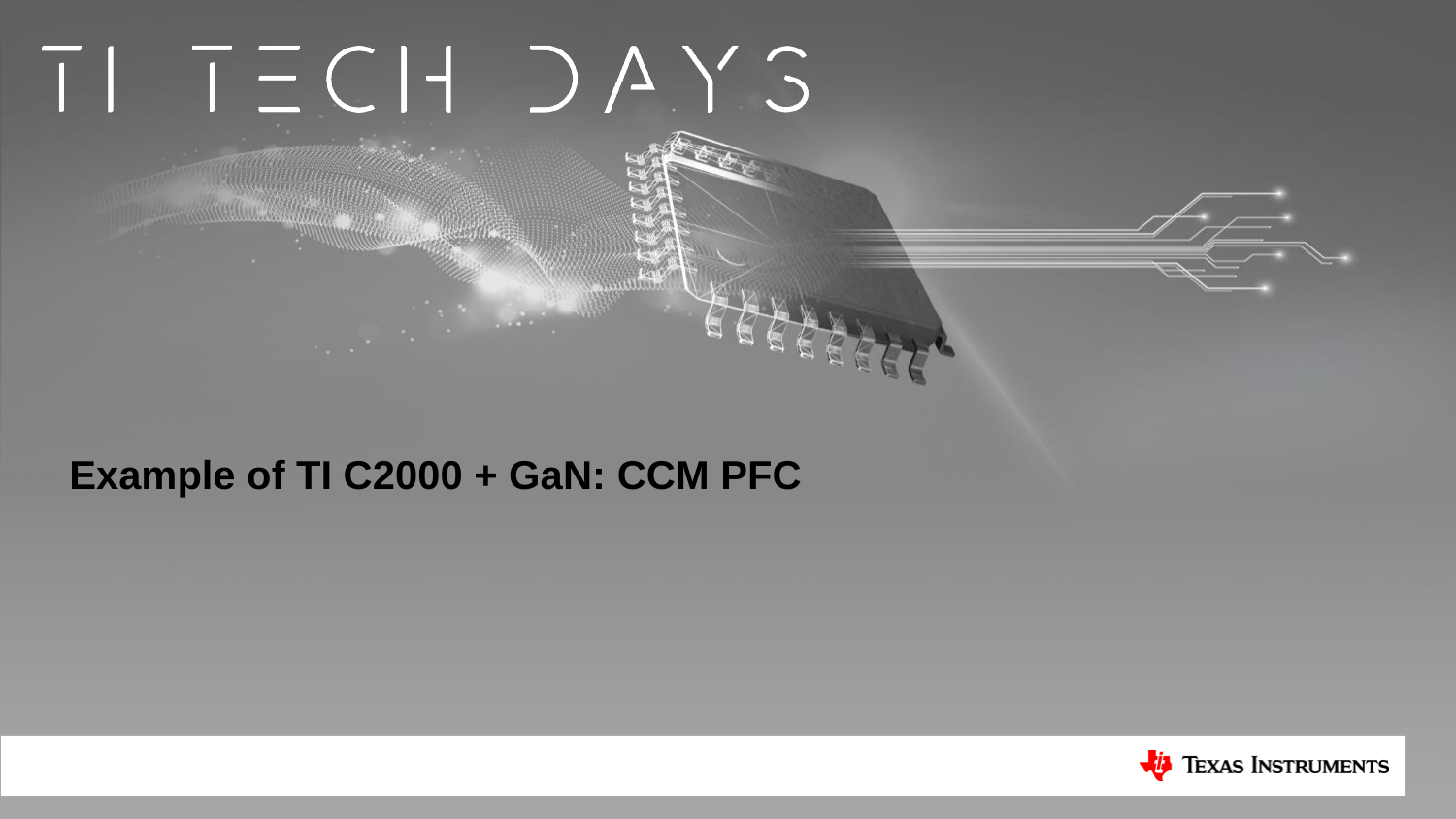

Example of TI C2000 + GaN: CCM PFC